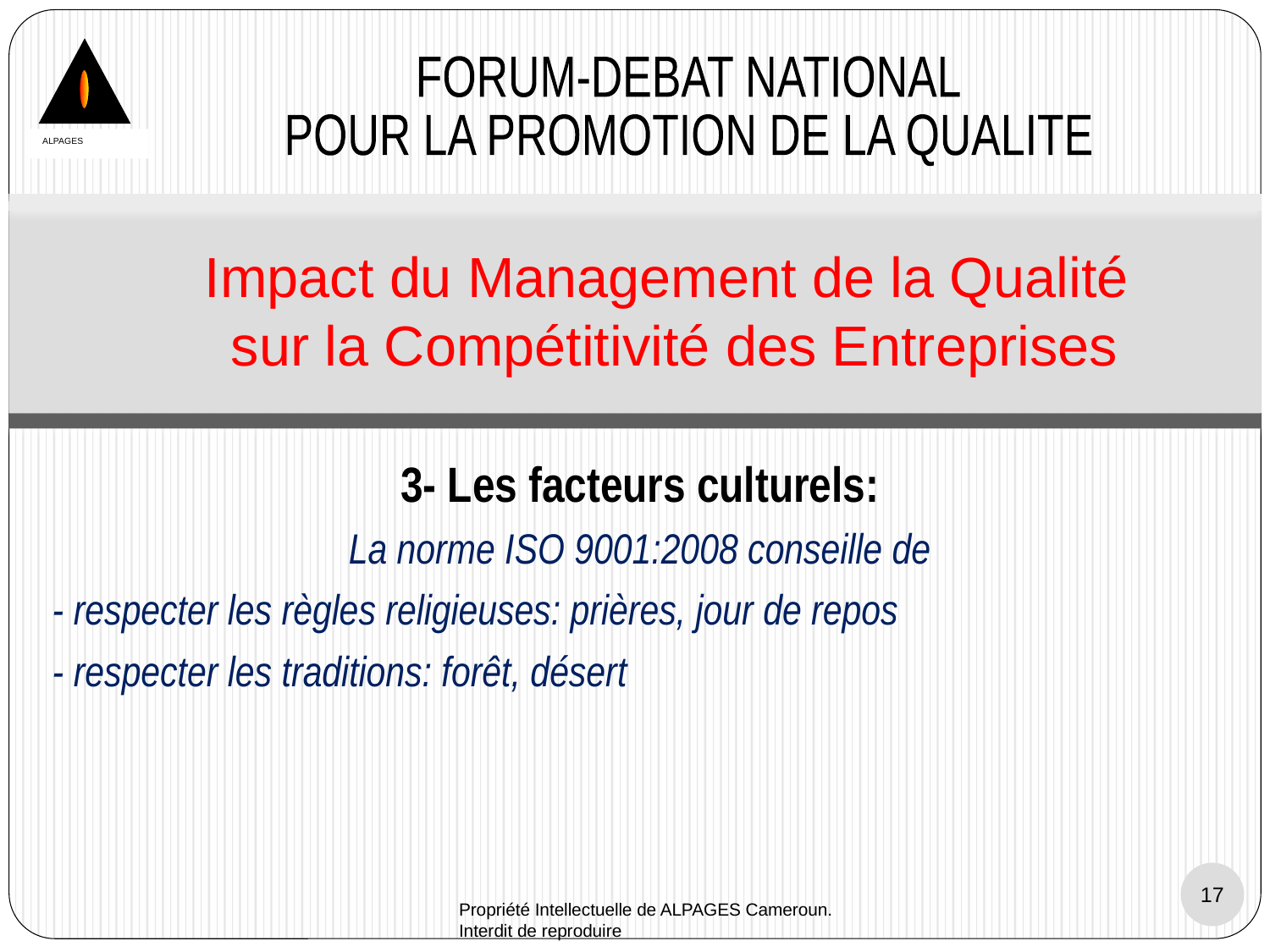

FORUM-DEBAT NATIONAL
POUR LA PROMOTION DE LA QUALITE

ALPAGES
# Impact du Management de la Qualité sur la Compétitivité des Entreprises
3- Les facteurs culturels:
La norme ISO 9001:2008 conseille de
- respecter les règles religieuses: prières, jour de repos
- respecter les traditions: forêt, désert
17
Propriété Intellectuelle de ALPAGES Cameroun. Interdit de reproduire